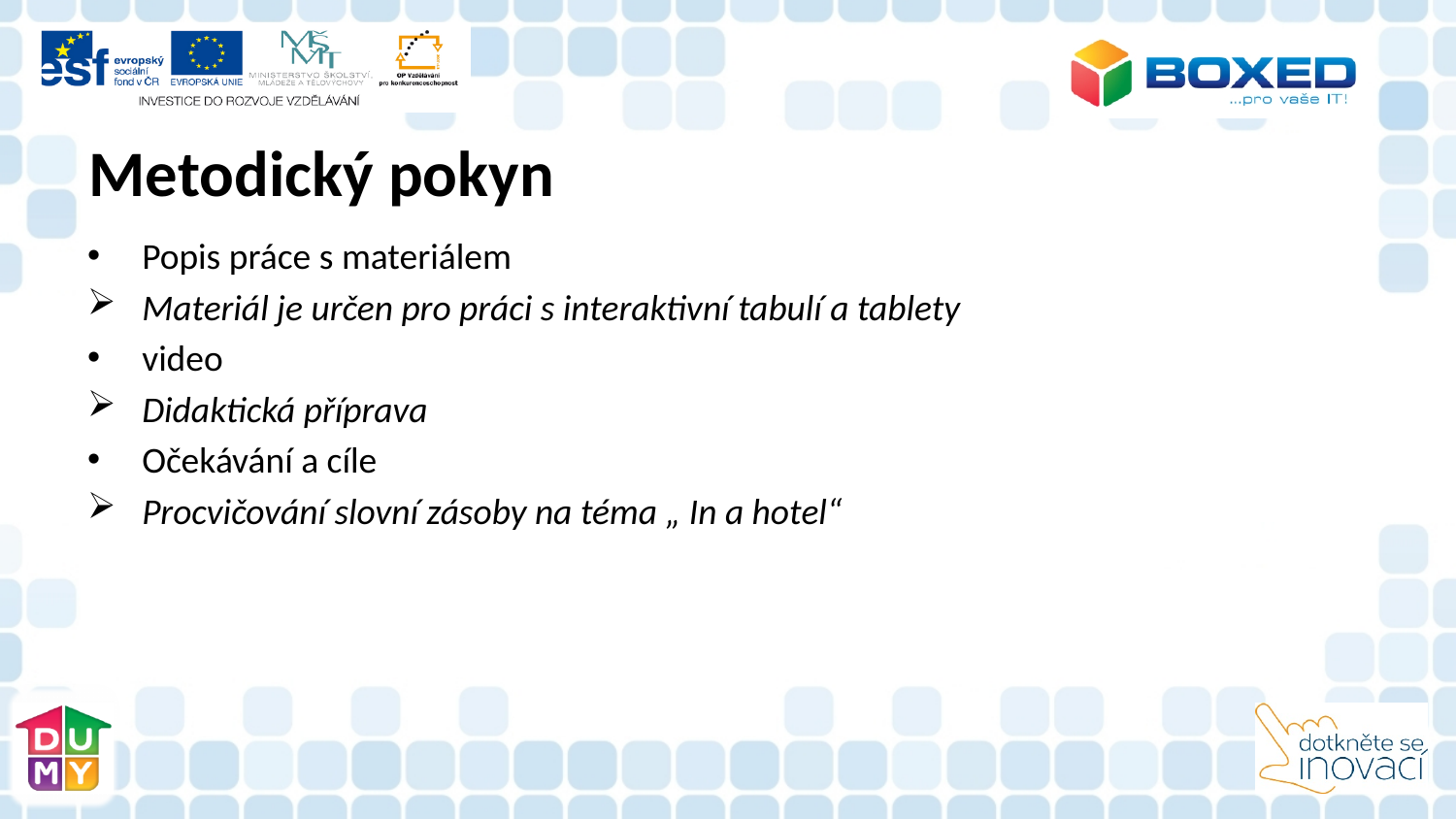

# Metodický pokyn
Popis práce s materiálem
Materiál je určen pro práci s interaktivní tabulí a tablety
video
Didaktická příprava
Očekávání a cíle
Procvičování slovní zásoby na téma „ In a hotel“